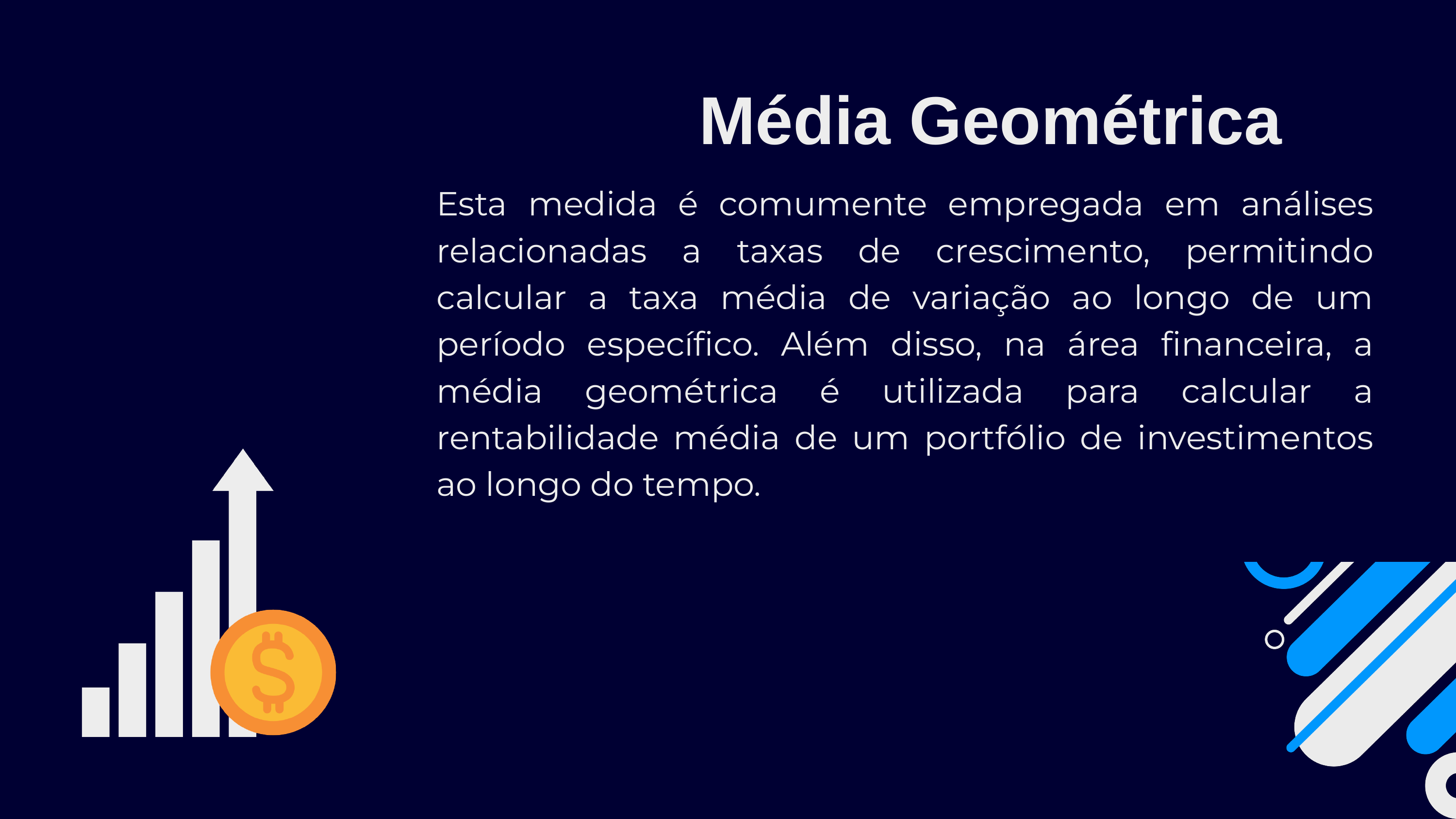

Média Geométrica
Esta medida é comumente empregada em análises relacionadas a taxas de crescimento, permitindo calcular a taxa média de variação ao longo de um período específico. Além disso, na área financeira, a média geométrica é utilizada para calcular a rentabilidade média de um portfólio de investimentos ao longo do tempo.